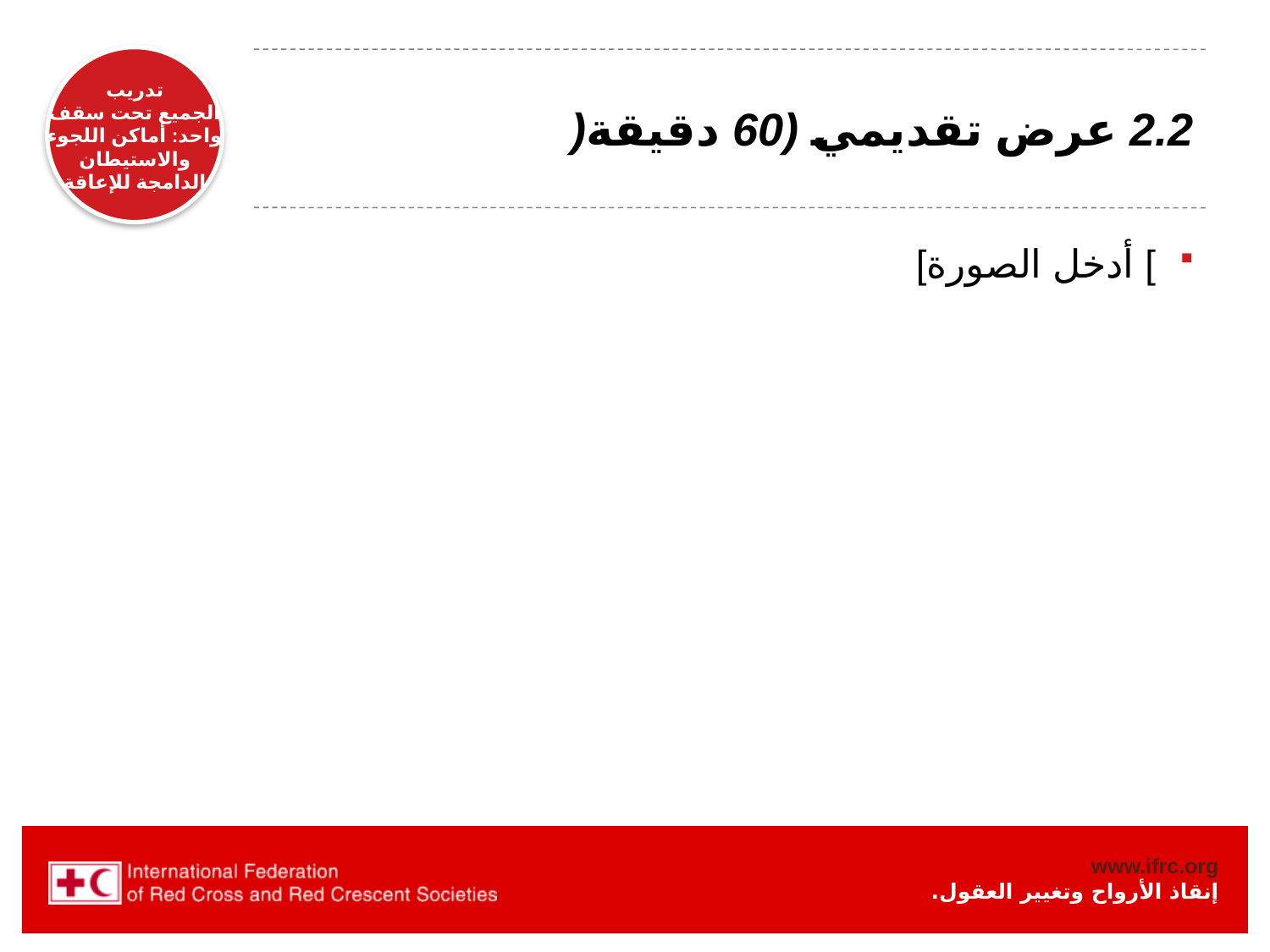

# 2.2 عرض تقديمي (60 دقيقة(
] أدخل الصورة]